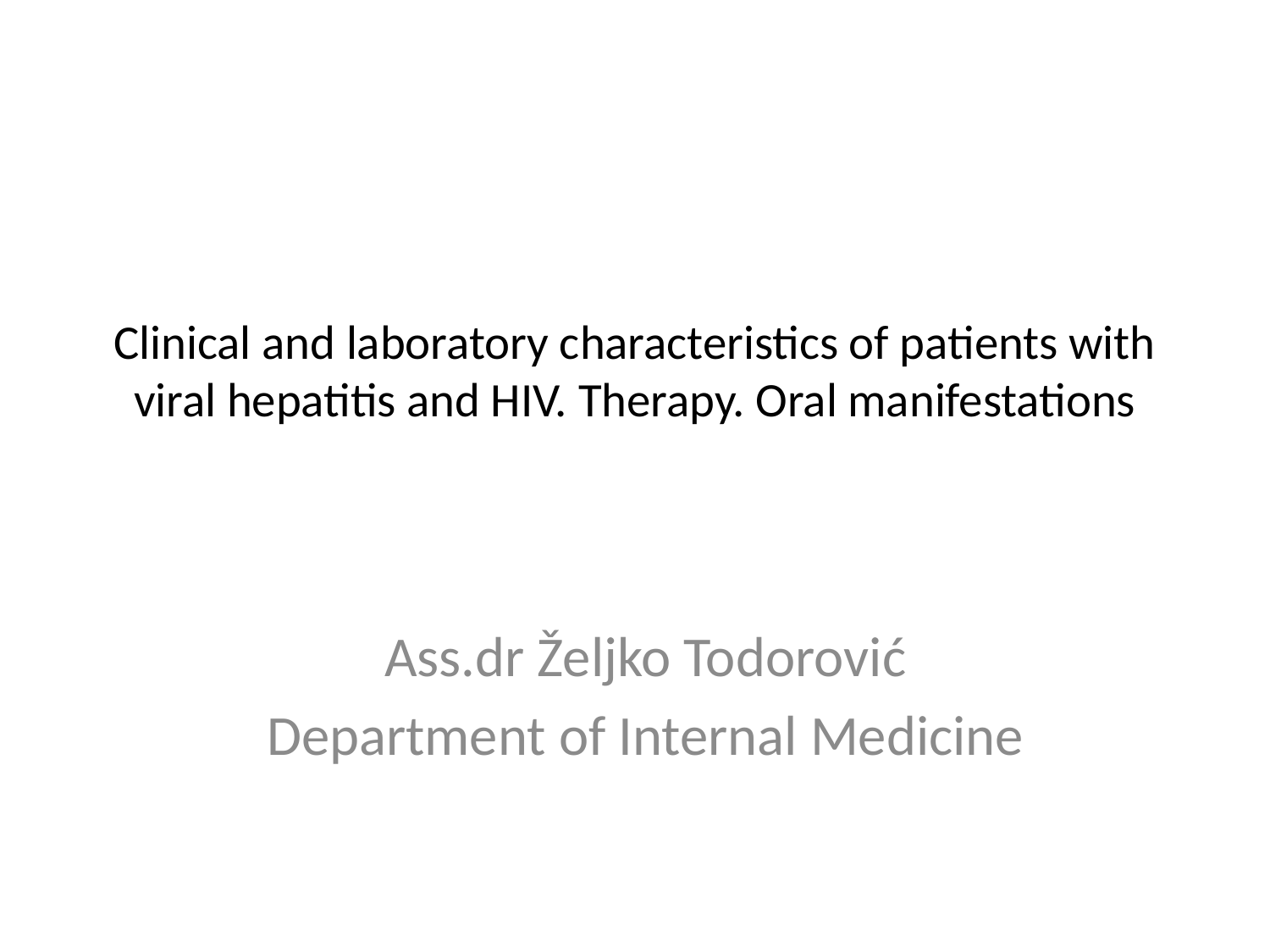

# Clinical and laboratory characteristics of patients with viral hepatitis and HIV. Therapy. Oral manifestations
Ass.dr Željko Todorović
Department of Internal Medicine